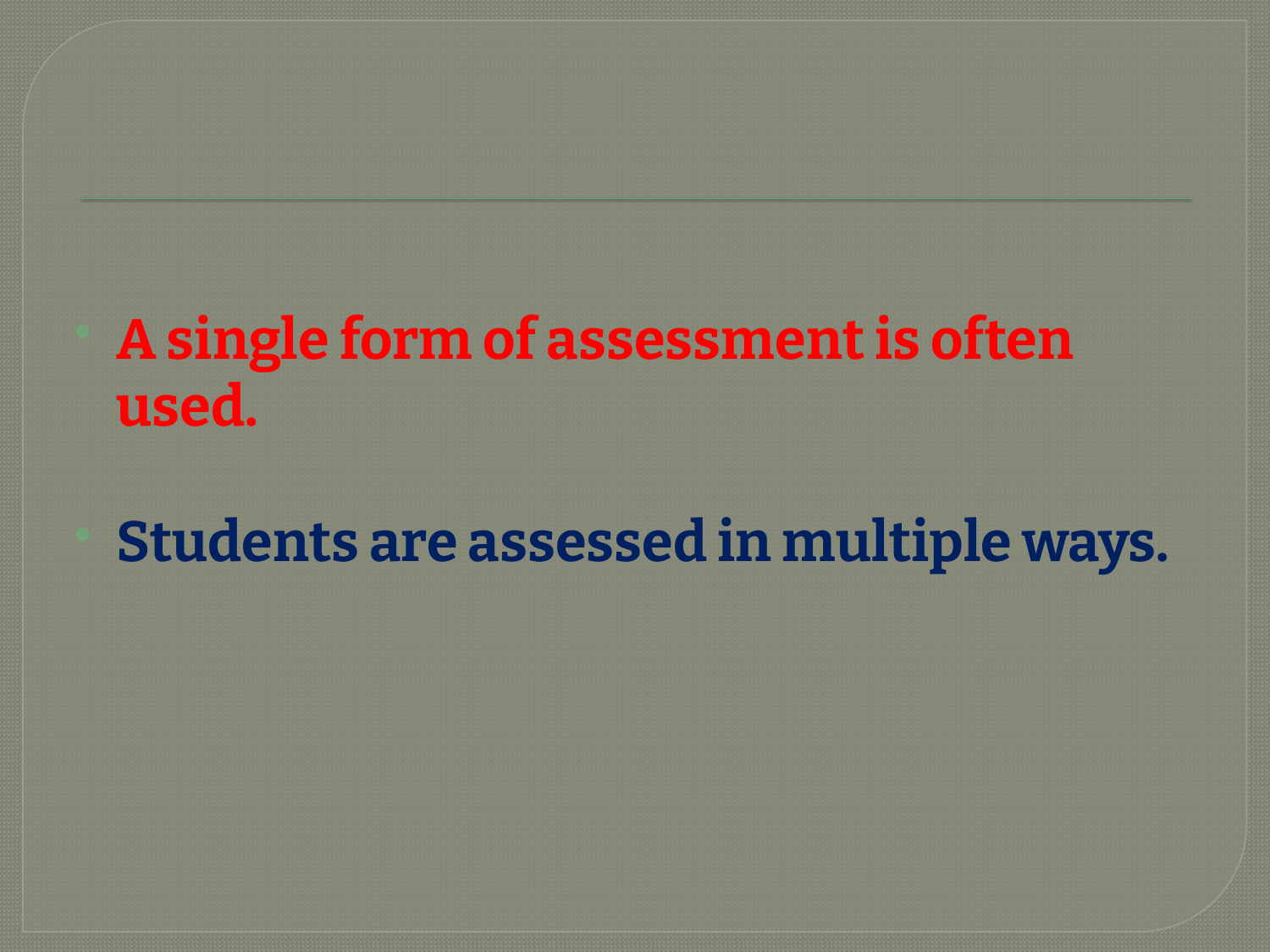

#

A single form of assessment is often used.

Students are assessed in multiple ways.